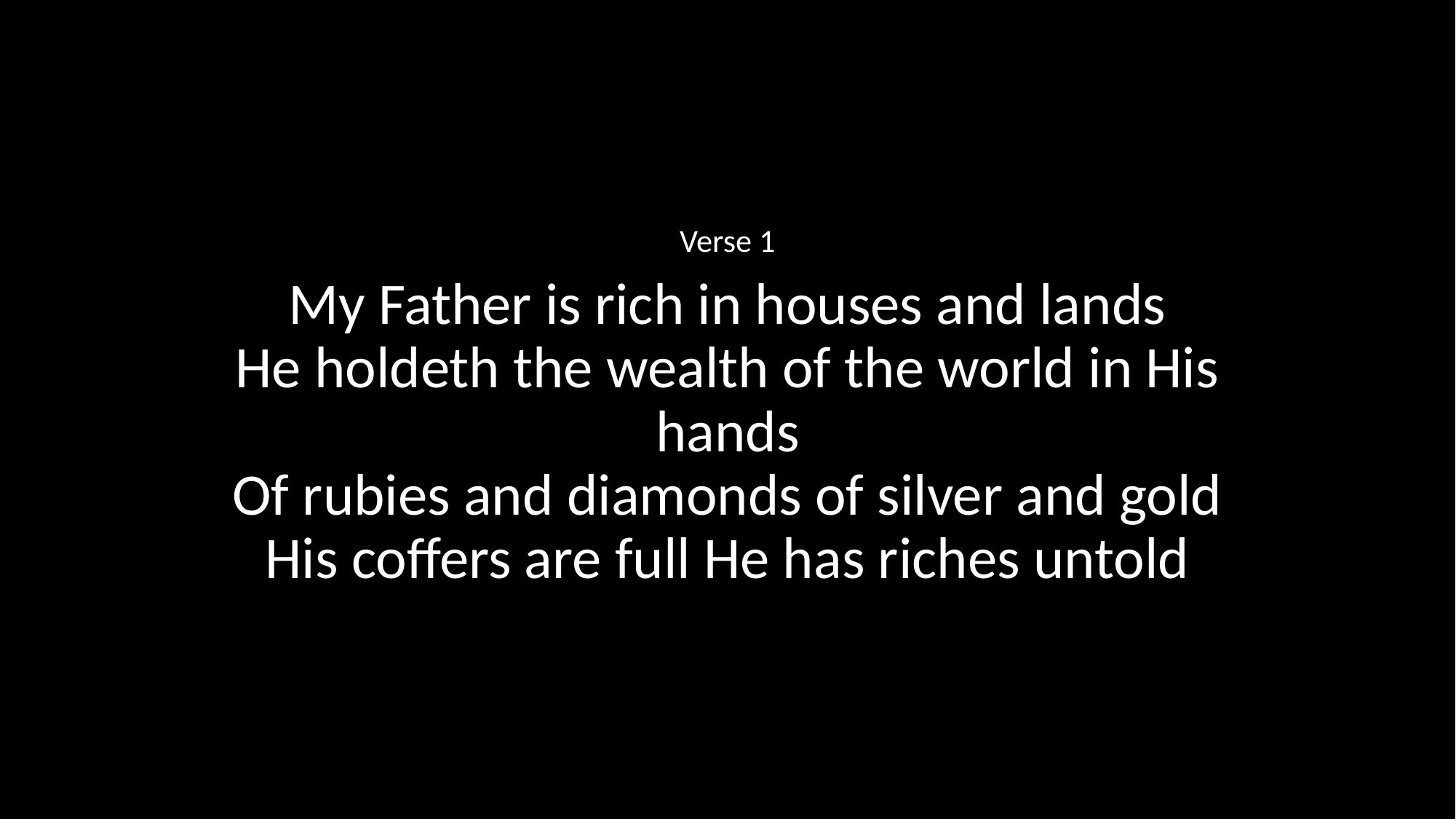

Verse 1
My Father is rich in houses and lands
He holdeth the wealth of the world in His hands
Of rubies and diamonds of silver and gold
His coffers are full He has riches untold